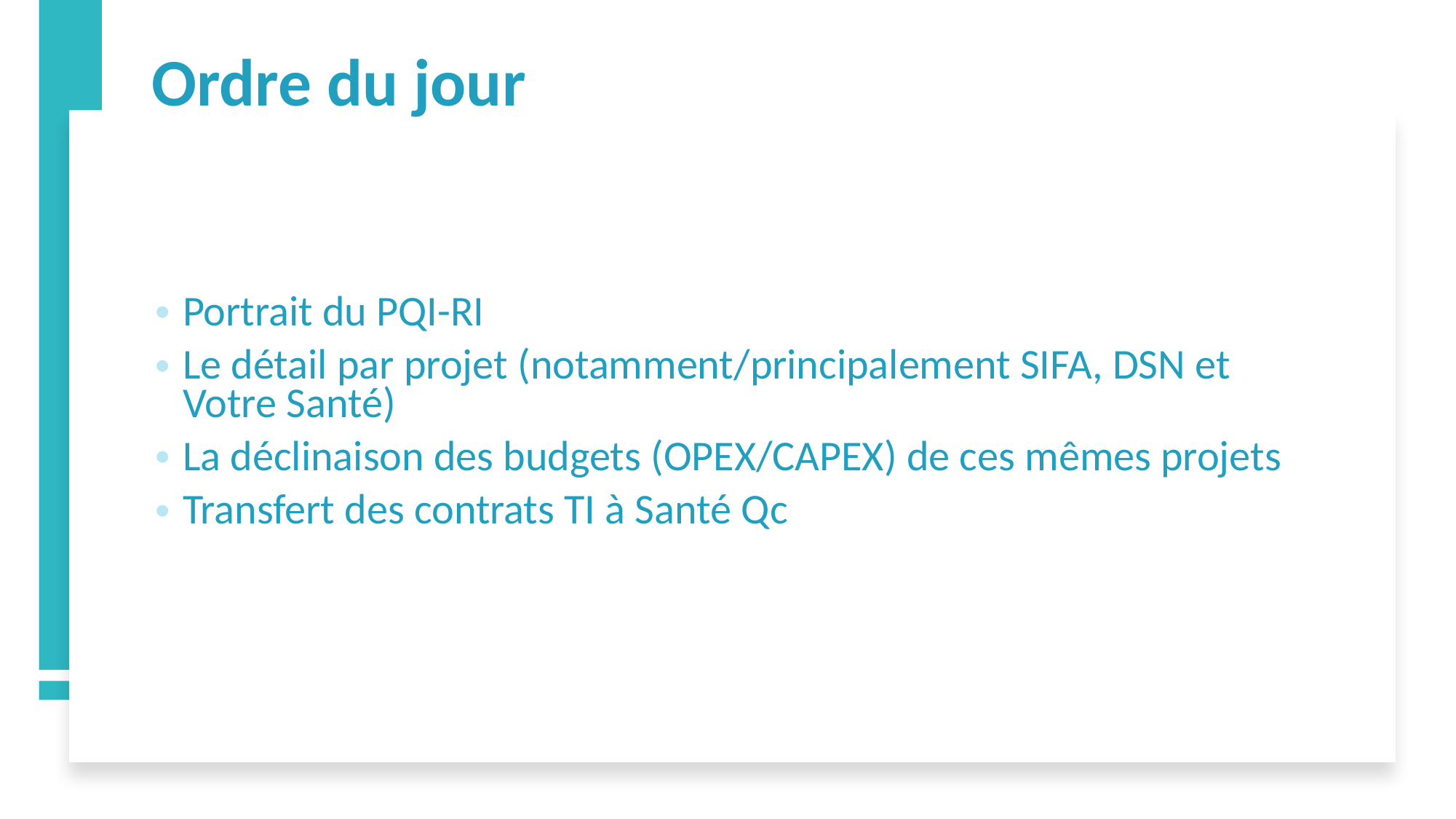

# Ordre du jour

Portrait du PQI-RI
Le détail par projet (notamment/principalement SIFA, DSN et Votre Santé)
La déclinaison des budgets (OPEX/CAPEX) de ces mêmes projets
Transfert des contrats TI à Santé Qc